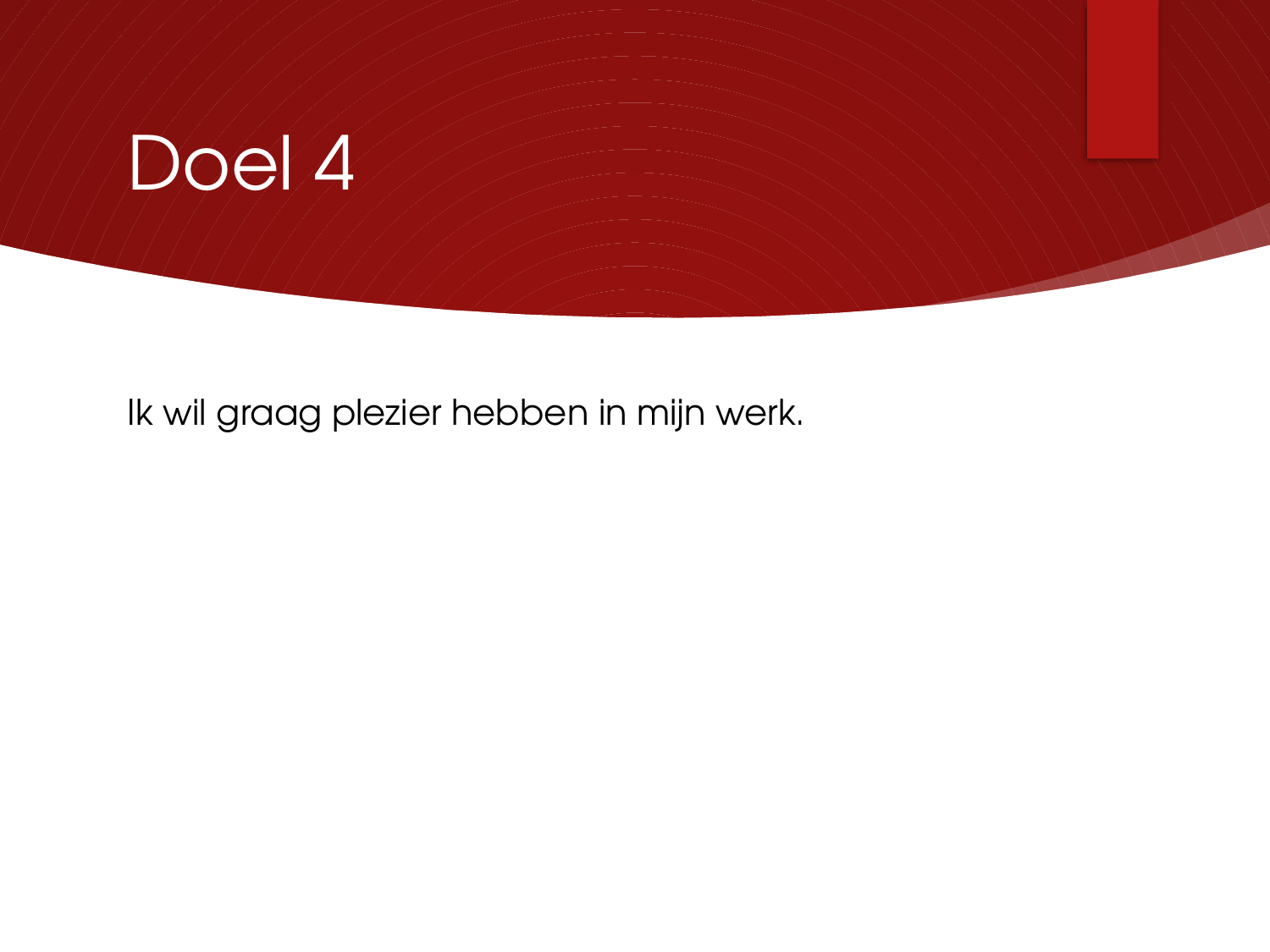

# Doel 4

Ik wil graag plezier hebben in mijn werk.